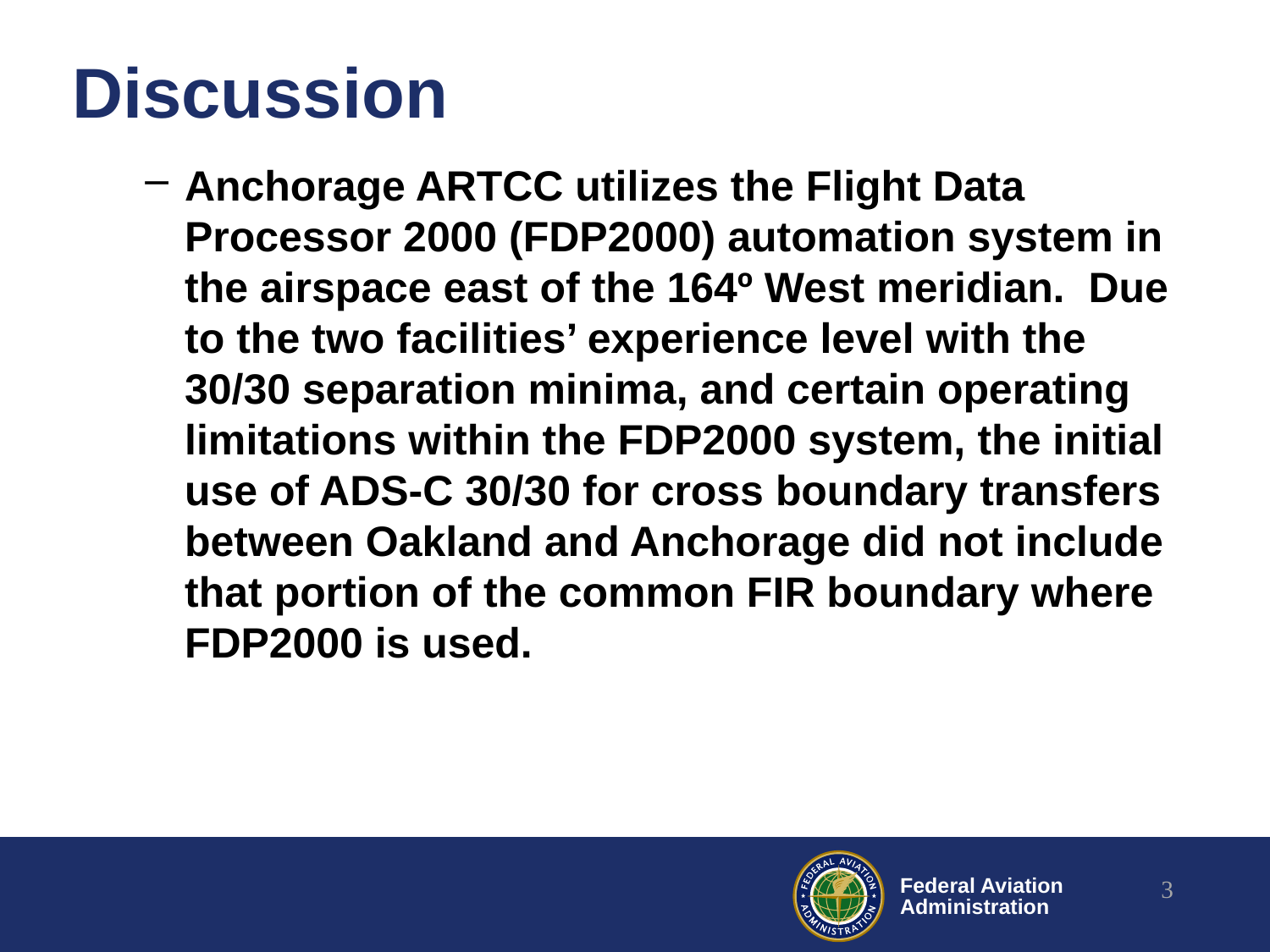

# Discussion
Anchorage ARTCC utilizes the Flight Data Processor 2000 (FDP2000) automation system in the airspace east of the 164º West meridian.  Due to the two facilities’ experience level with the 30/30 separation minima, and certain operating limitations within the FDP2000 system, the initial use of ADS-C 30/30 for cross boundary transfers between Oakland and Anchorage did not include that portion of the common FIR boundary where FDP2000 is used.
3